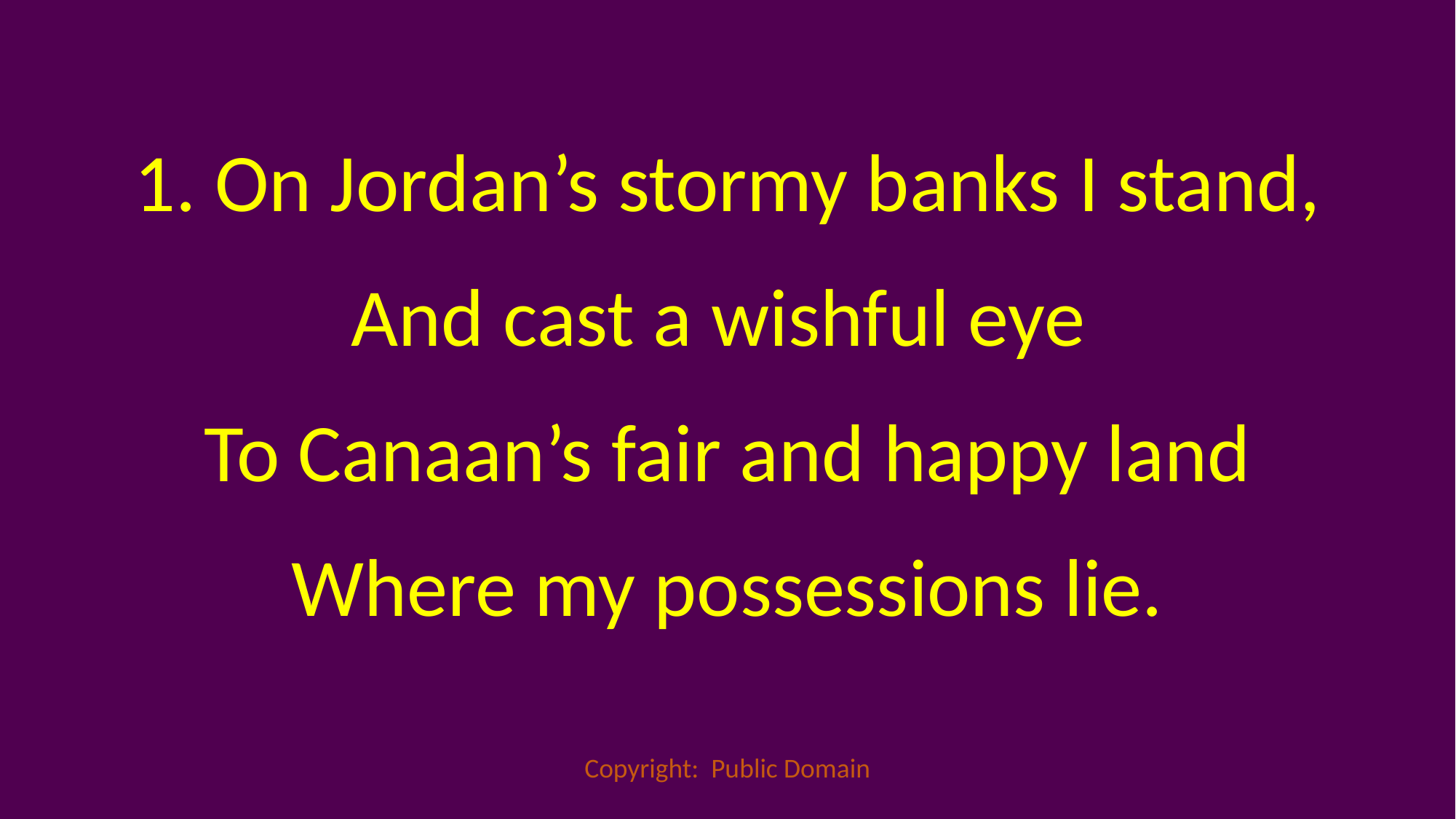

1. On Jordan’s stormy banks I stand,
And cast a wishful eye
To Canaan’s fair and happy land
Where my possessions lie.
Copyright:  Public Domain